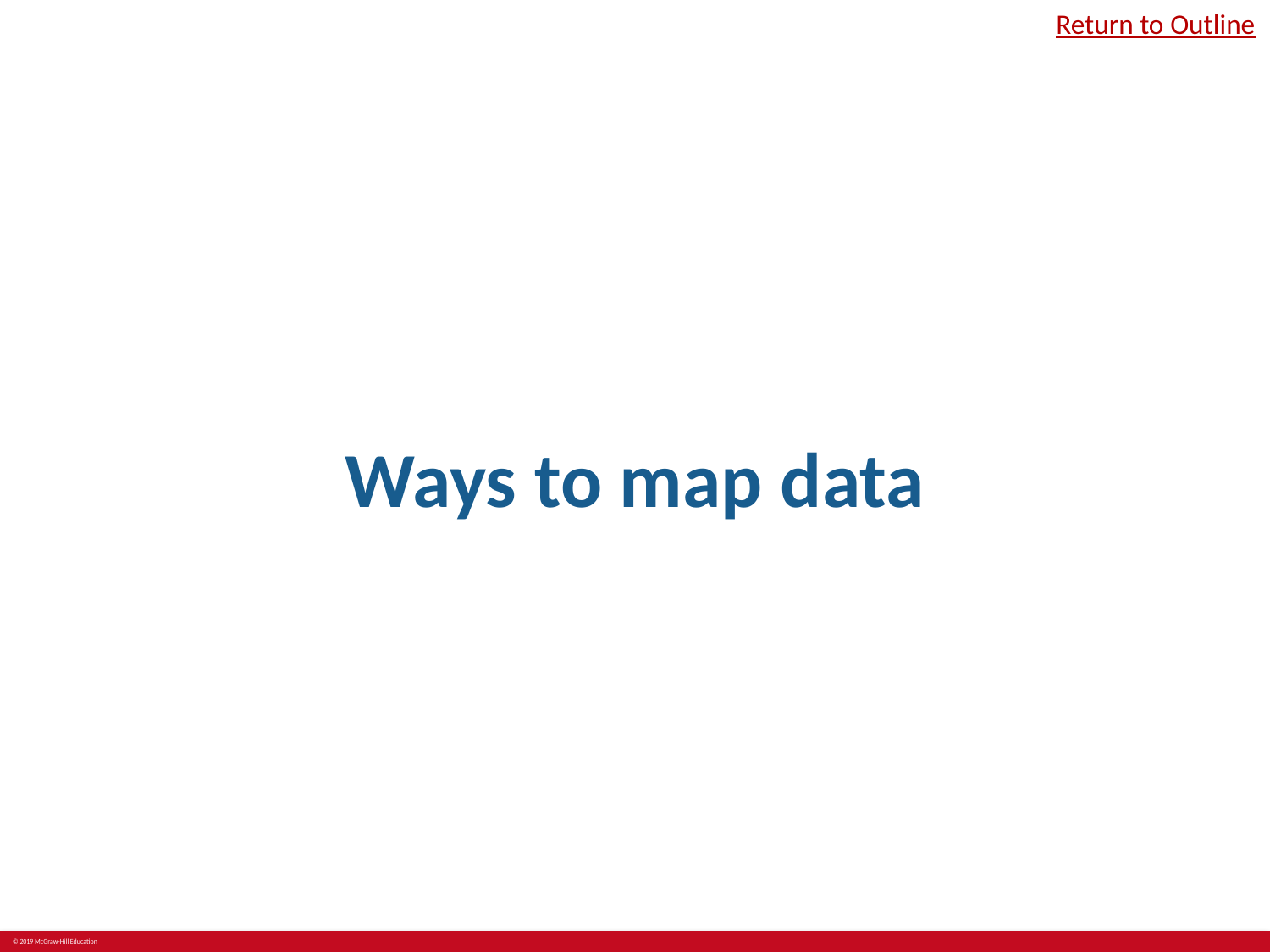

Return to Outline
# Ways to map data